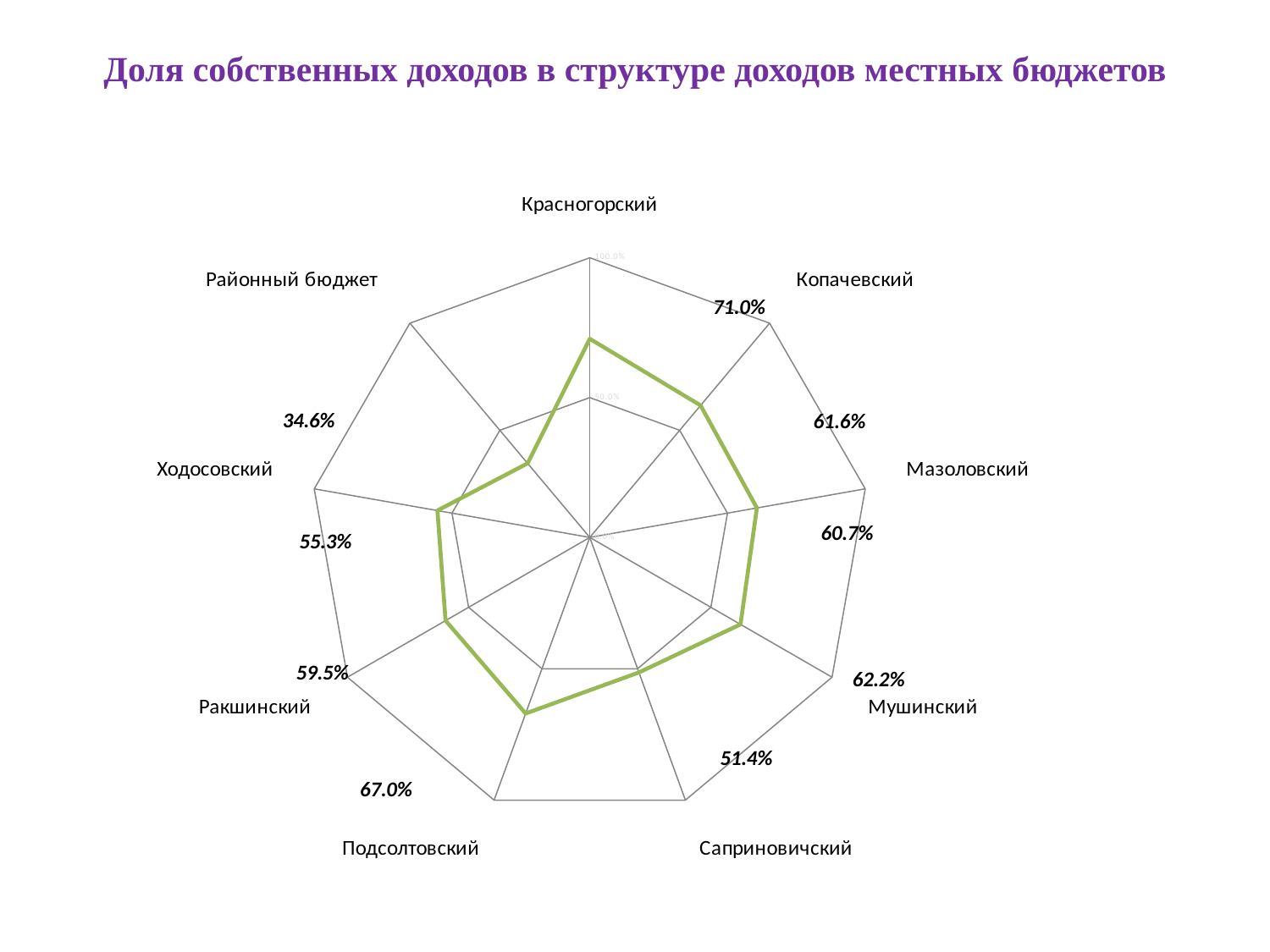

# Доля собственных доходов в структуре доходов местных бюджетов

[unsupported chart]